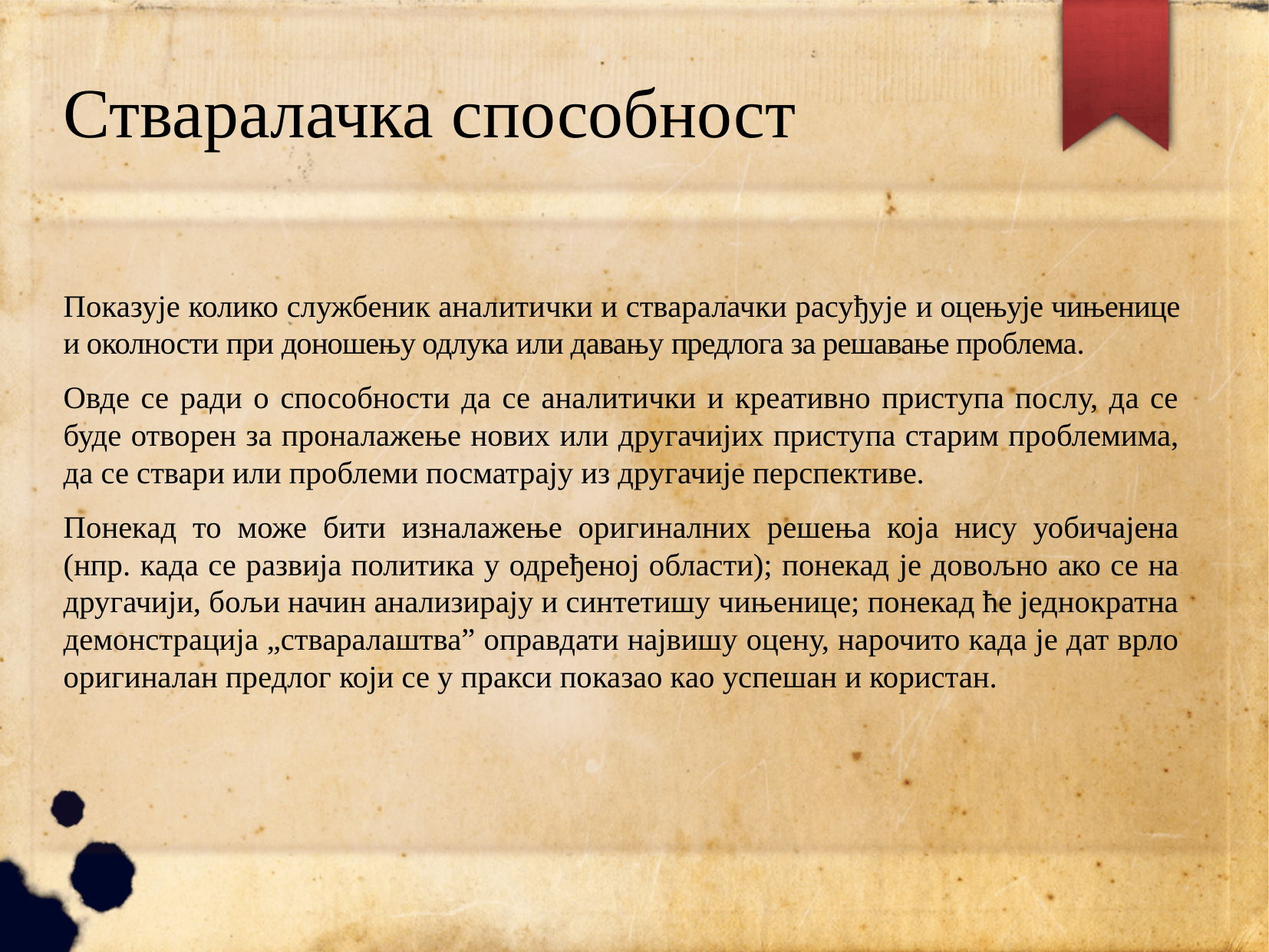

# Стваралачка способност

Показује колико службеник аналитички и стваралачки расуђује и оцењује чињенице и околности при доношењу одлука или давању предлога за решавање проблема.
Овде се ради о способности да се аналитички и креативно приступа послу, да се буде отворен за проналажење нових или другачијих приступа старим проблемима, да се ствари или проблеми посматрају из другачије перспективе.
Понекад то може бити изналажење оригиналних решења која нису уобичајена (нпр. када се развија политика у одређеној области); понекад је довољно ако се на другачији, бољи начин анализирају и синтетишу чињенице; понекад ће једнократна демонстрација „стваралаштва” оправдати највишу оцену, нарочито када је дат врло оригиналан предлог који се у пракси показао као успешан и користан.